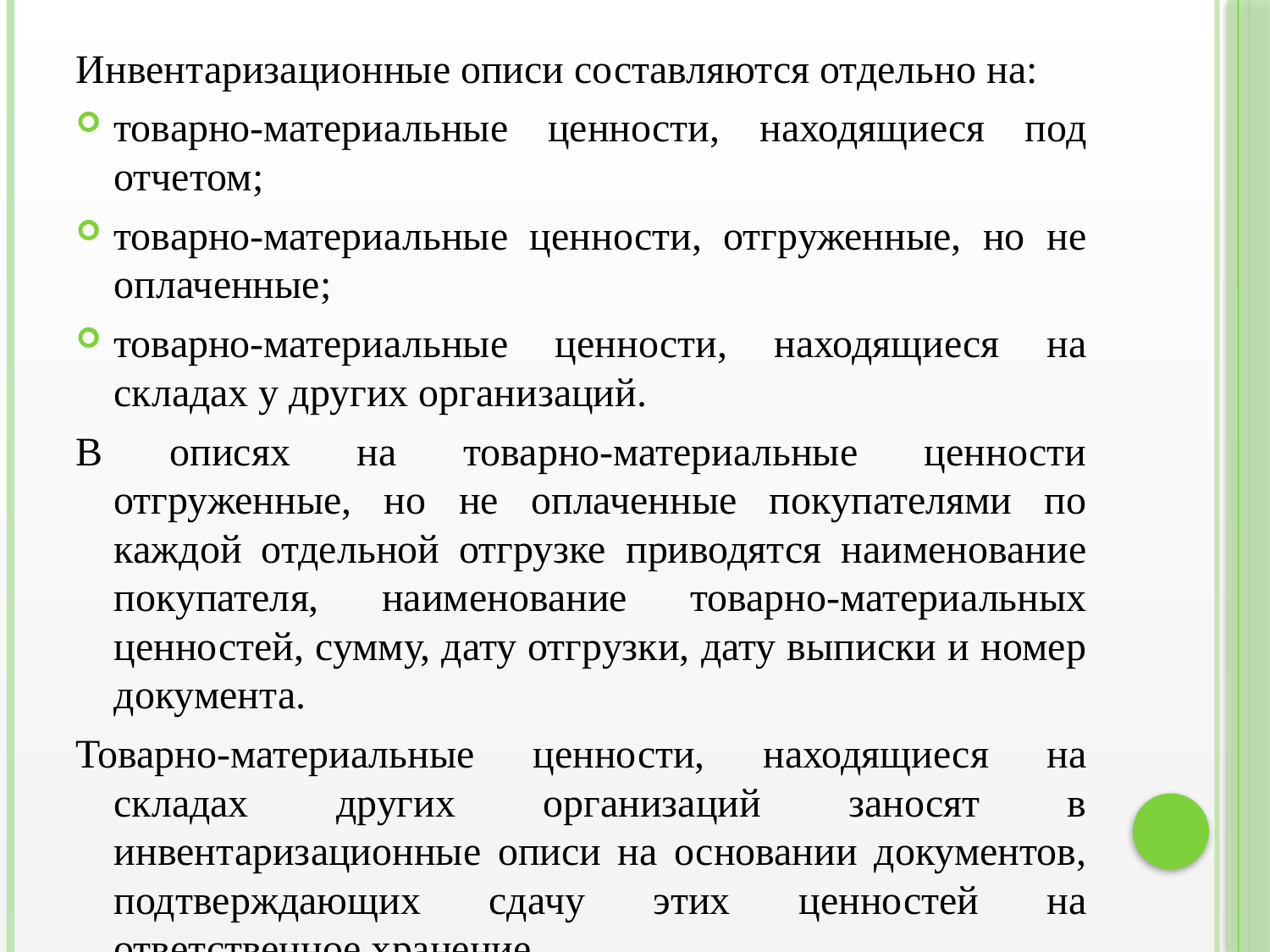

Инвентаризационные описи составляются отдельно на:
товарно-материальные ценности, находящиеся под отчетом;
товарно-материальные ценности, отгруженные, но не оплаченные;
товарно-материальные ценности, находящиеся на складах у других организаций.
В описях на товарно-материальные ценности отгруженные, но не оплаченные покупателями по каждой отдельной отгрузке приводятся наименование покупателя, наименование товарно-материальных ценностей, сумму, дату отгрузки, дату выписки и номер документа.
Товарно-материальные ценности, находящиеся на складах других организаций заносят в инвентаризационные описи на основании документов, подтверждающих сдачу этих ценностей на ответственное хранение.